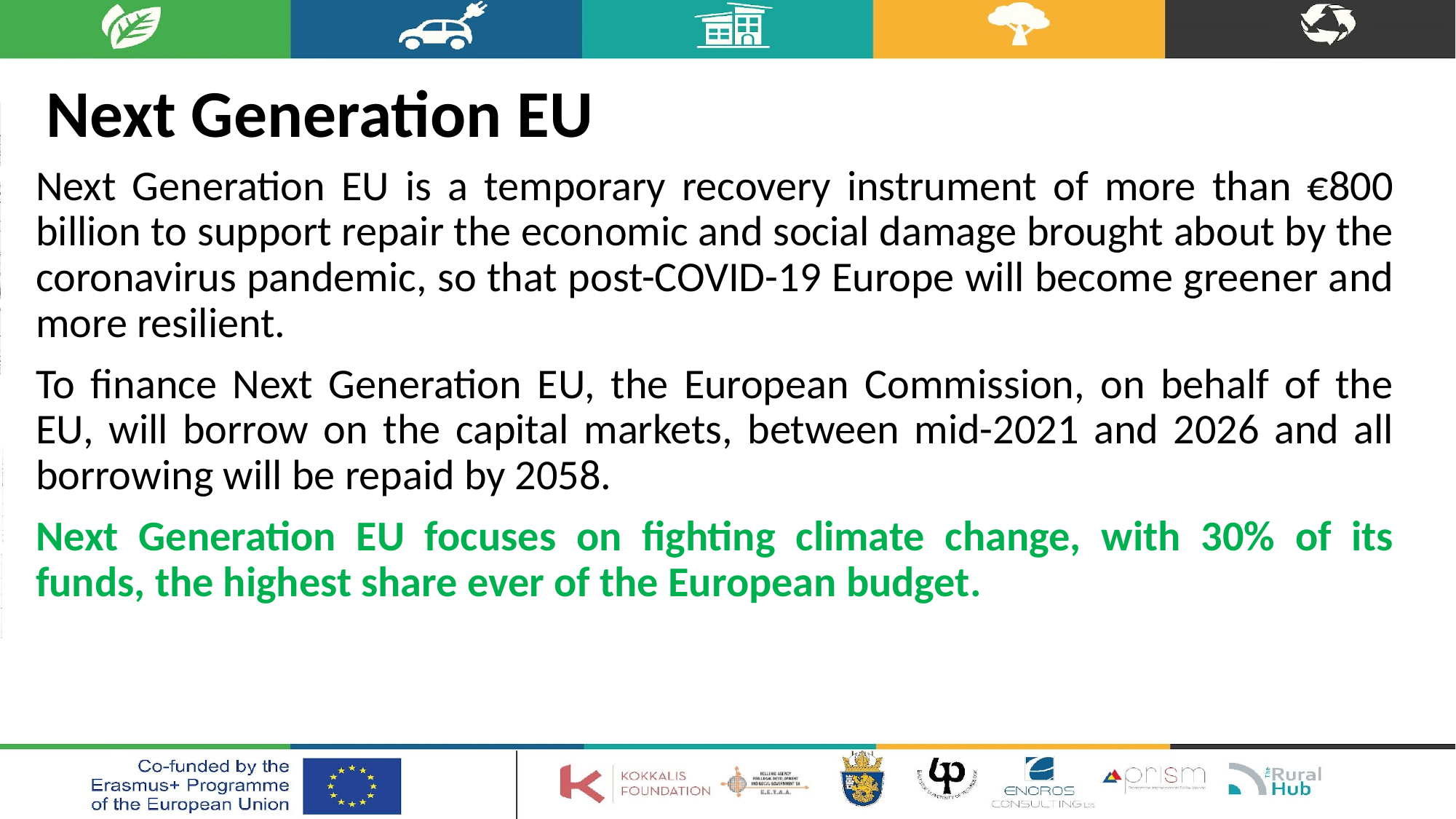

# Next Generation EU
Next Generation EU is a temporary recovery instrument of more than €800 billion to support repair the economic and social damage brought about by the coronavirus pandemic, so that post-COVID-19 Europe will become greener and more resilient.
To finance Next Generation EU, the European Commission, on behalf of the EU, will borrow on the capital markets, between mid-2021 and 2026 and all borrowing will be repaid by 2058.
Next Generation EU focuses on fighting climate change, with 30% of its funds, the highest share ever of the European budget.